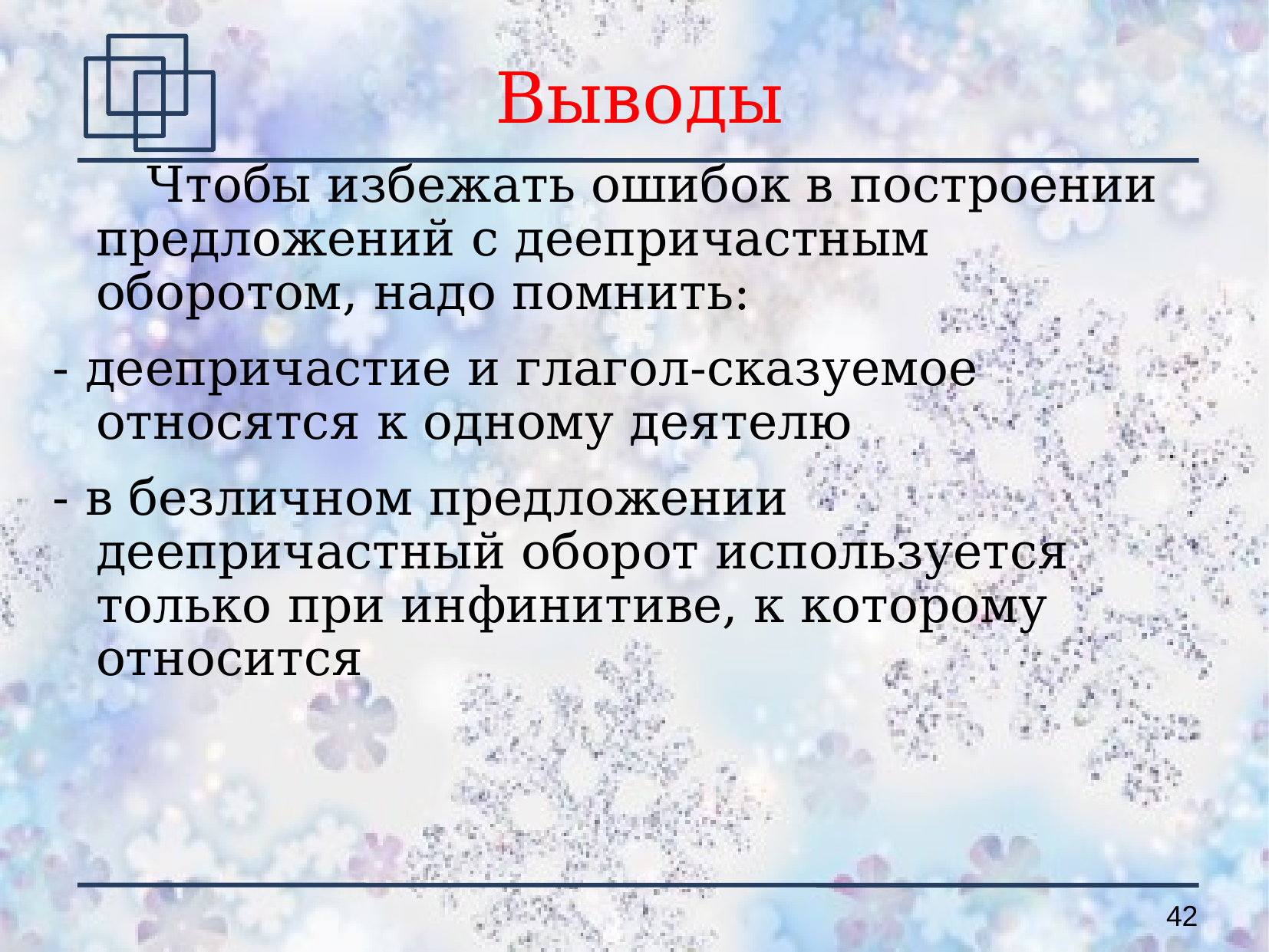

# Выводы
      Чтобы избежать ошибок в построении предложений с деепричастным оборотом, надо помнить:
- деепричастие и глагол-сказуемое относятся к одному деятелю
- в безличном предложении деепричастный оборот используется только при инфинитиве, к которому относится